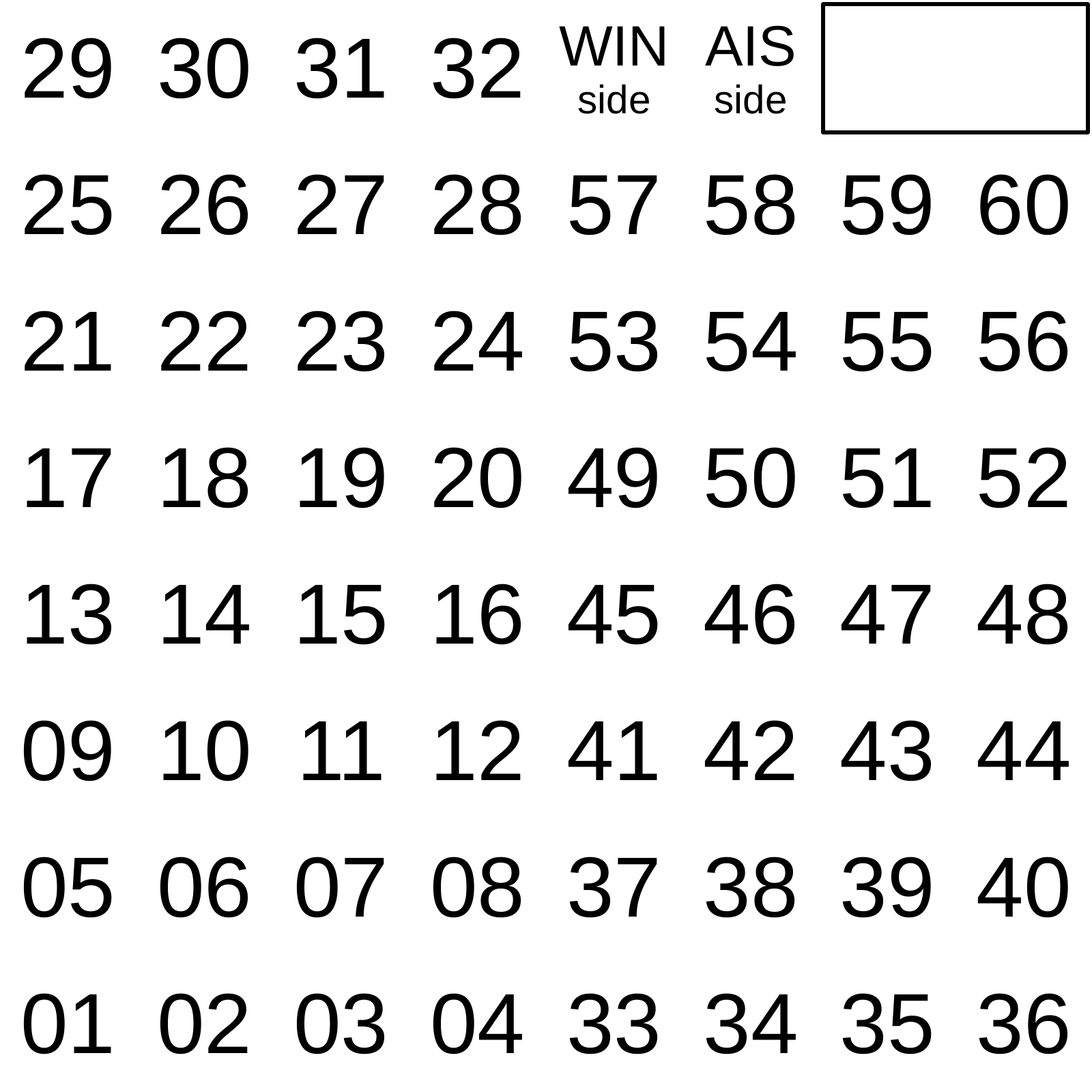

| 29 | 30 | 31 | 32 | WIN side | AIS side |  |  |
| --- | --- | --- | --- | --- | --- | --- | --- |
| 25 | 26 | 27 | 28 | 57 | 58 | 59 | 60 |
| 21 | 22 | 23 | 24 | 53 | 54 | 55 | 56 |
| 17 | 18 | 19 | 20 | 49 | 50 | 51 | 52 |
| 13 | 14 | 15 | 16 | 45 | 46 | 47 | 48 |
| 09 | 10 | 11 | 12 | 41 | 42 | 43 | 44 |
| 05 | 06 | 07 | 08 | 37 | 38 | 39 | 40 |
| 01 | 02 | 03 | 04 | 33 | 34 | 35 | 36 |